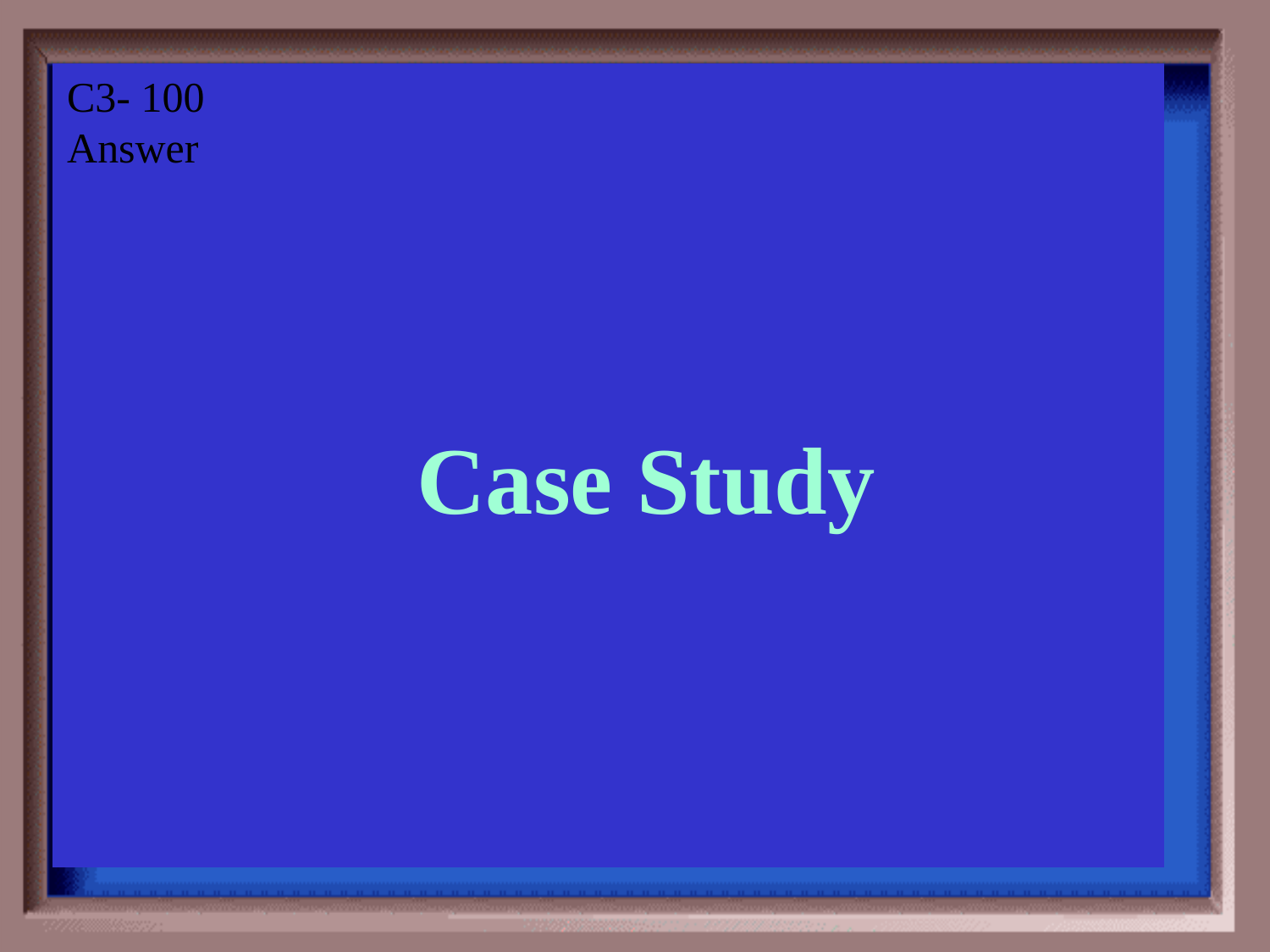

Category #3 $100 Question

C3- 100
Answer
Case Study